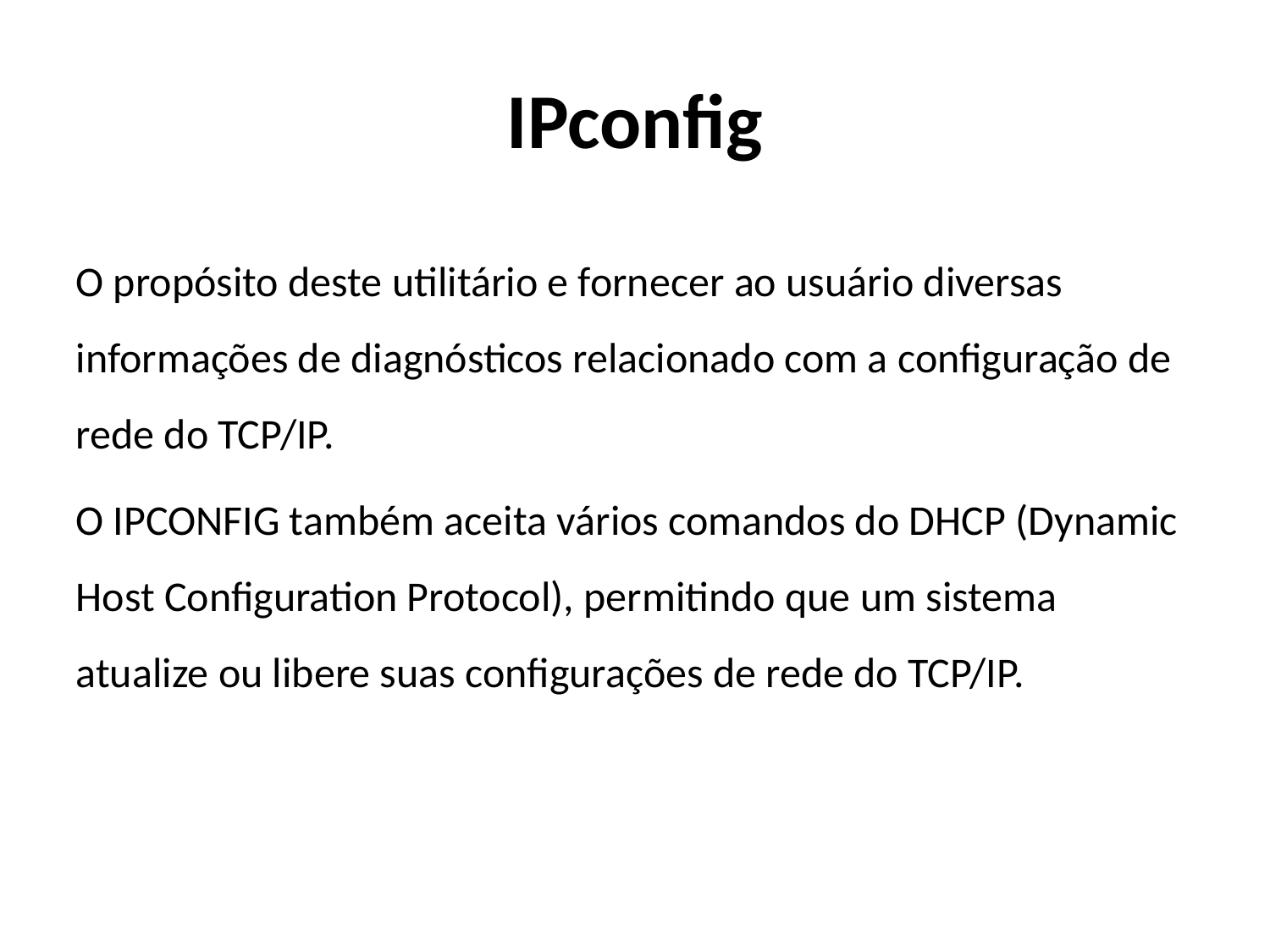

IPconfig
O propósito deste utilitário e fornecer ao usuário diversas informações de diagnósticos relacionado com a configuração de rede do TCP/IP.
O IPCONFIG também aceita vários comandos do DHCP (Dynamic Host Configuration Protocol), permitindo que um sistema atualize ou libere suas configurações de rede do TCP/IP.